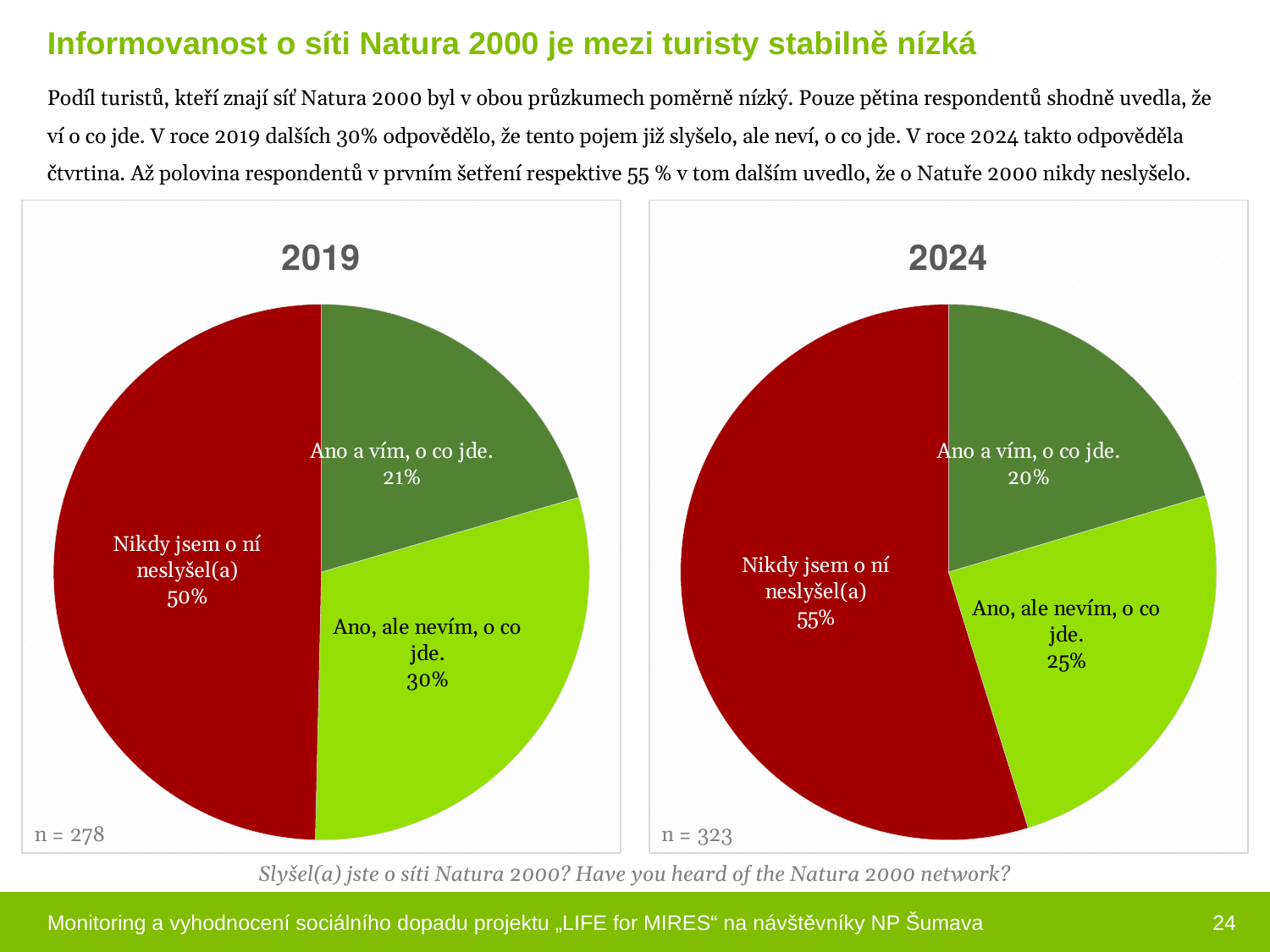

Informovanost o síti Natura 2000 je mezi turisty stabilně nízká
Podíl turistů, kteří znají síť Natura 2000 byl v obou průzkumech poměrně nízký. Pouze pětina respondentů shodně uvedla, že ví o co jde. V roce 2019 dalších 30% odpovědělo, že tento pojem již slyšelo, ale neví, o co jde. V roce 2024 takto odpověděla čtvrtina. Až polovina respondentů v prvním šetření respektive 55 % v tom dalším uvedlo, že o Natuře 2000 nikdy neslyšelo.

### Chart: 2024

| Category | Řada 1 |
|---|---|
| Ano a vím, o co jde. | 20.4 |
| Ano, ale nevím, o co jde. | 24.8 |
| Nikdy jsem o ní neslyšel(a) | 54.8 |

### Chart: 2019

| Category | Řada 1 |
|---|---|
| Ano a vím, o co jde. | 20.503597122302157 |
| Ano, ale nevím, o co jde. | 29.856115107913666 |
|  | None |
|  | None |
| Nikdy jsem o ní neslyšel(a) | 49.64028776978417 |
Slyšel(a) jste o síti Natura 2000? Have you heard of the Natura 2000 network?
24
Monitoring a vyhodnocení sociálního dopadu projektu „LIFE for MIRES“ na návštěvníky NP Šumava